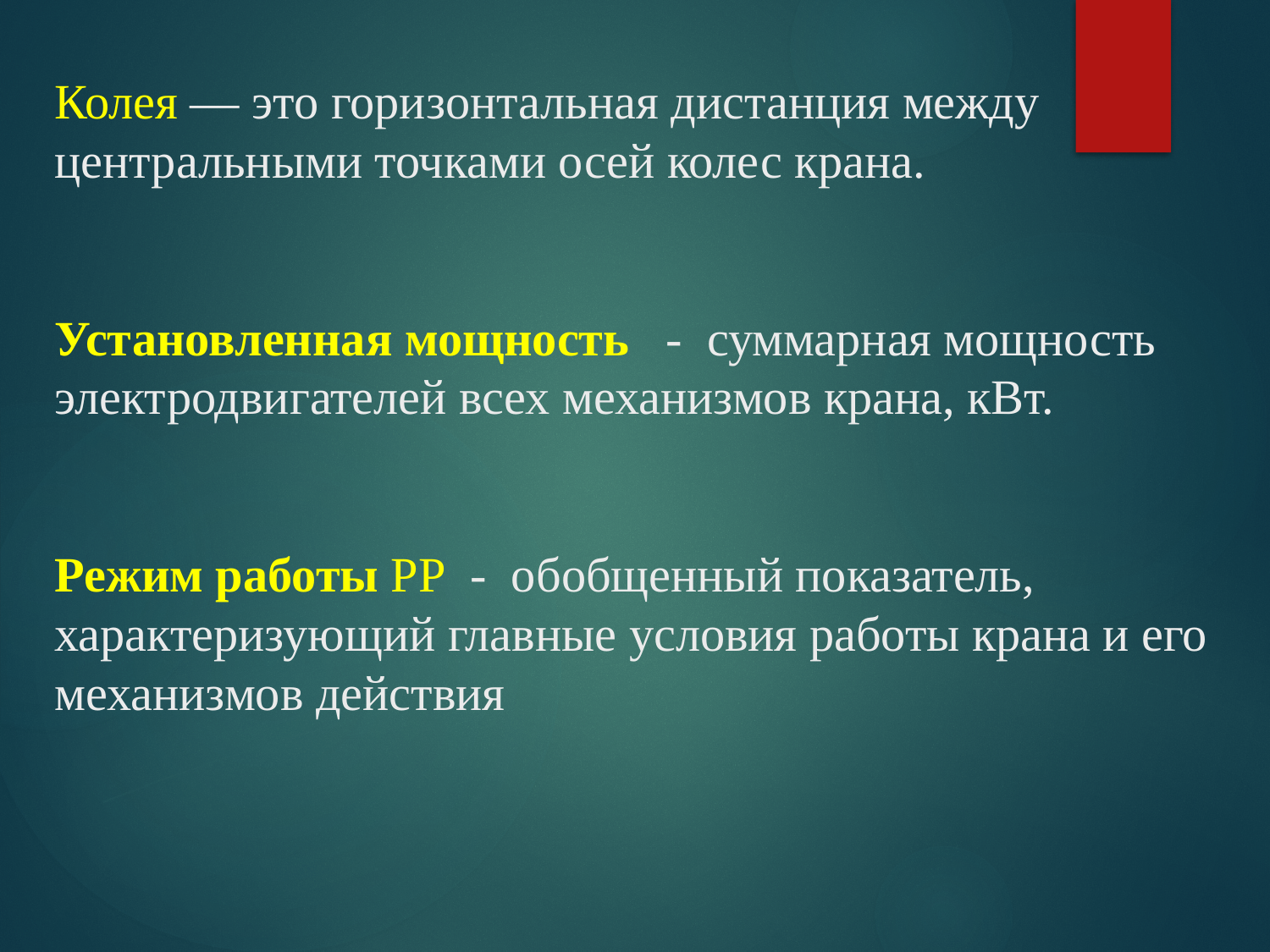

# Колея — это горизонтальная дистанция между центральными точками осей колес крана. Установленная мощность   -  суммарная мощность электродвигателей всех механизмов крана, кВт. Режим работы РР  -  обобщенный показатель, характеризующий главные условия работы крана и его механизмов действия